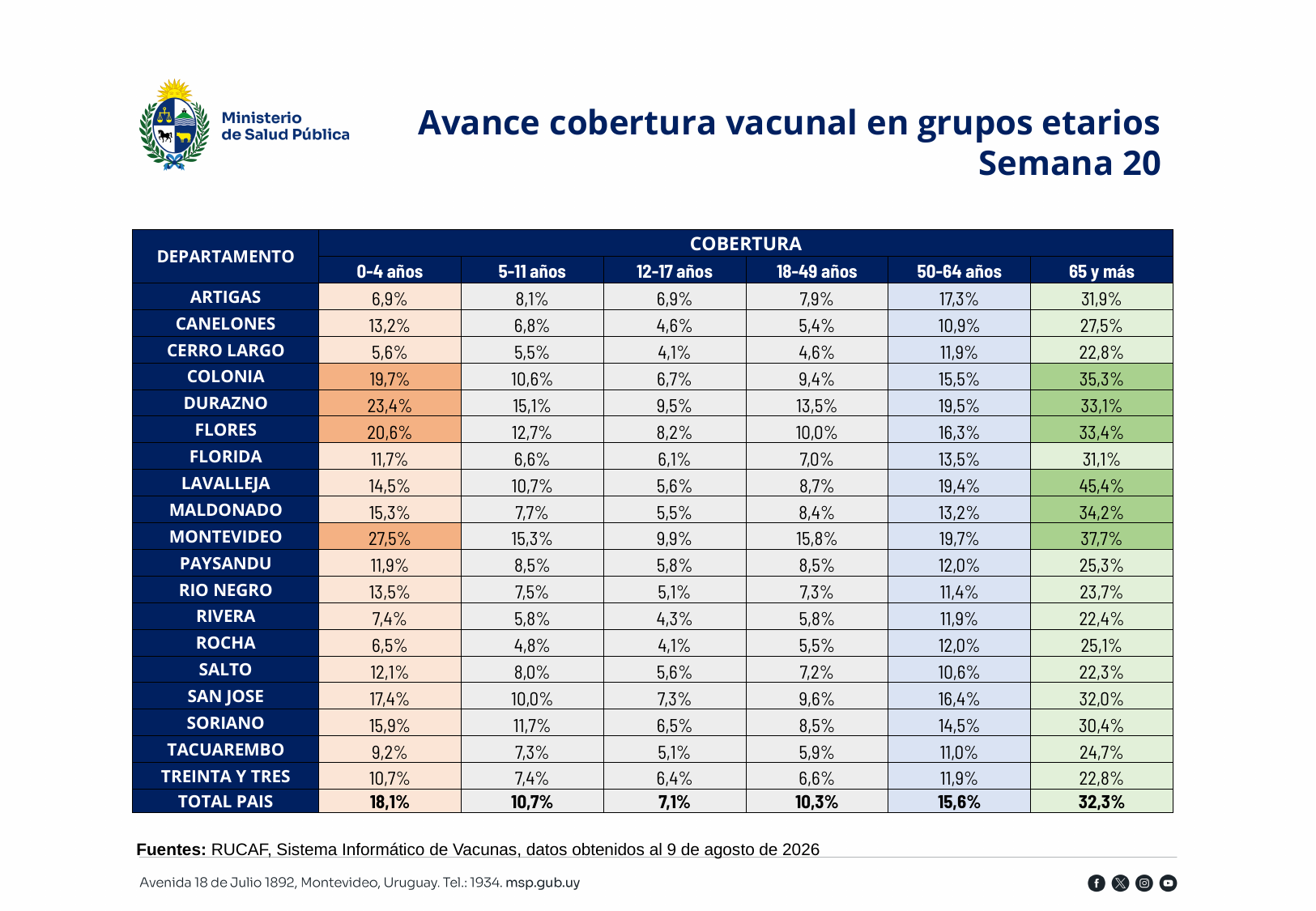

Avance cobertura vacunal en grupos etarios
Semana 20
| DEPARTAMENTO | COBERTURA |  |  |  |  |  |
| --- | --- | --- | --- | --- | --- | --- |
|  | 0-4 años | 5-11 años | 12-17 años | 18-49 años | 50-64 años | 65 y más |
| ARTIGAS | 6,9% | 8,1% | 6,9% | 7,9% | 17,3% | 31,9% |
| CANELONES | 13,2% | 6,8% | 4,6% | 5,4% | 10,9% | 27,5% |
| CERRO LARGO | 5,6% | 5,5% | 4,1% | 4,6% | 11,9% | 22,8% |
| COLONIA | 19,7% | 10,6% | 6,7% | 9,4% | 15,5% | 35,3% |
| DURAZNO | 23,4% | 15,1% | 9,5% | 13,5% | 19,5% | 33,1% |
| FLORES | 20,6% | 12,7% | 8,2% | 10,0% | 16,3% | 33,4% |
| FLORIDA | 11,7% | 6,6% | 6,1% | 7,0% | 13,5% | 31,1% |
| LAVALLEJA | 14,5% | 10,7% | 5,6% | 8,7% | 19,4% | 45,4% |
| MALDONADO | 15,3% | 7,7% | 5,5% | 8,4% | 13,2% | 34,2% |
| MONTEVIDEO | 27,5% | 15,3% | 9,9% | 15,8% | 19,7% | 37,7% |
| PAYSANDU | 11,9% | 8,5% | 5,8% | 8,5% | 12,0% | 25,3% |
| RIO NEGRO | 13,5% | 7,5% | 5,1% | 7,3% | 11,4% | 23,7% |
| RIVERA | 7,4% | 5,8% | 4,3% | 5,8% | 11,9% | 22,4% |
| ROCHA | 6,5% | 4,8% | 4,1% | 5,5% | 12,0% | 25,1% |
| SALTO | 12,1% | 8,0% | 5,6% | 7,2% | 10,6% | 22,3% |
| SAN JOSE | 17,4% | 10,0% | 7,3% | 9,6% | 16,4% | 32,0% |
| SORIANO | 15,9% | 11,7% | 6,5% | 8,5% | 14,5% | 30,4% |
| TACUAREMBO | 9,2% | 7,3% | 5,1% | 5,9% | 11,0% | 24,7% |
| TREINTA Y TRES | 10,7% | 7,4% | 6,4% | 6,6% | 11,9% | 22,8% |
| TOTAL PAIS | 18,1% | 10,7% | 7,1% | 10,3% | 15,6% | 32,3% |
Fuentes: RUCAF, Sistema Informático de Vacunas, datos obtenidos al 9 de agosto de 2026